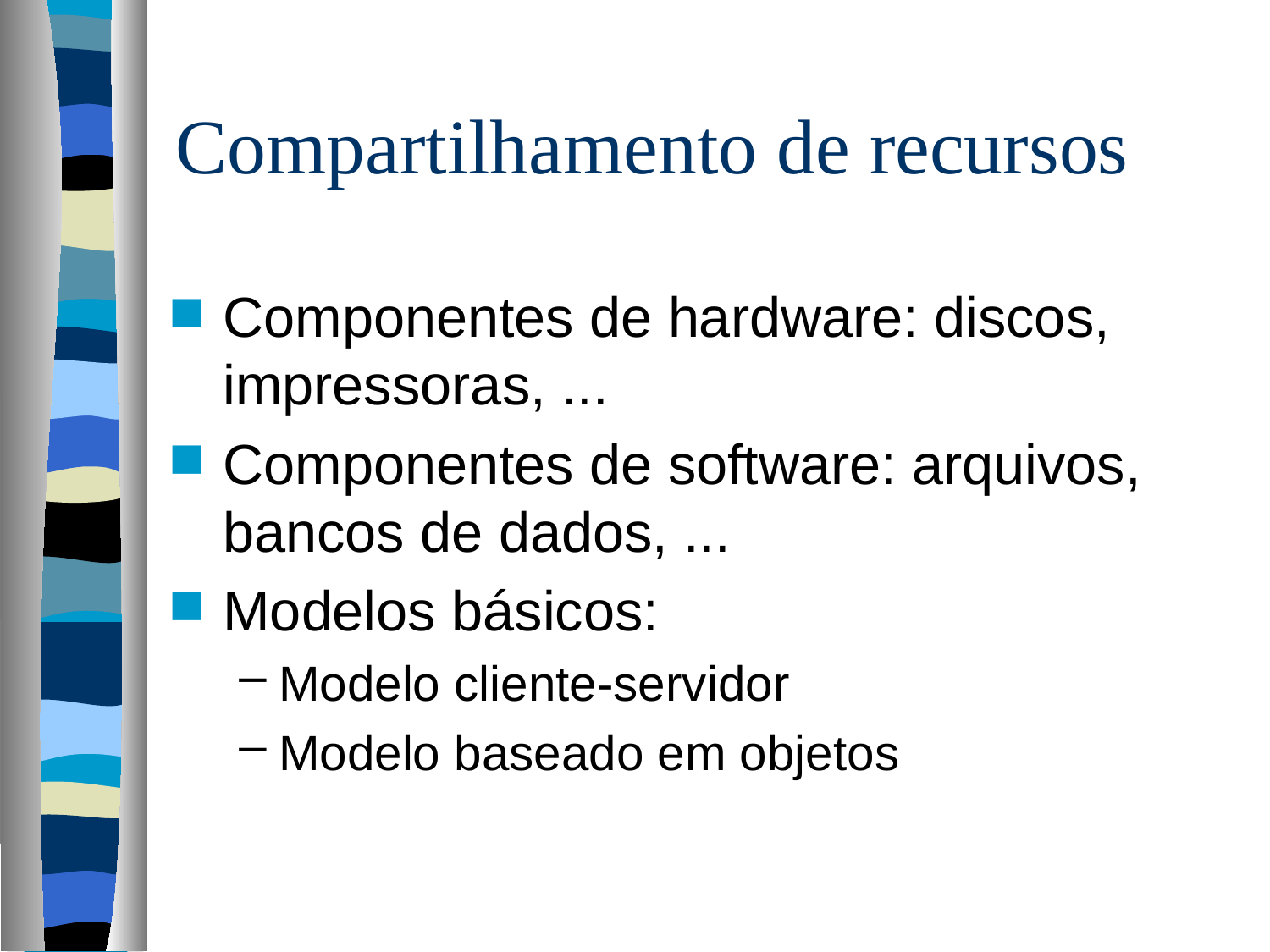

# Compartilhamento de recursos
Componentes de hardware: discos, impressoras, ...
Componentes de software: arquivos, bancos de dados, ...
Modelos básicos:
Modelo cliente-servidor
Modelo baseado em objetos